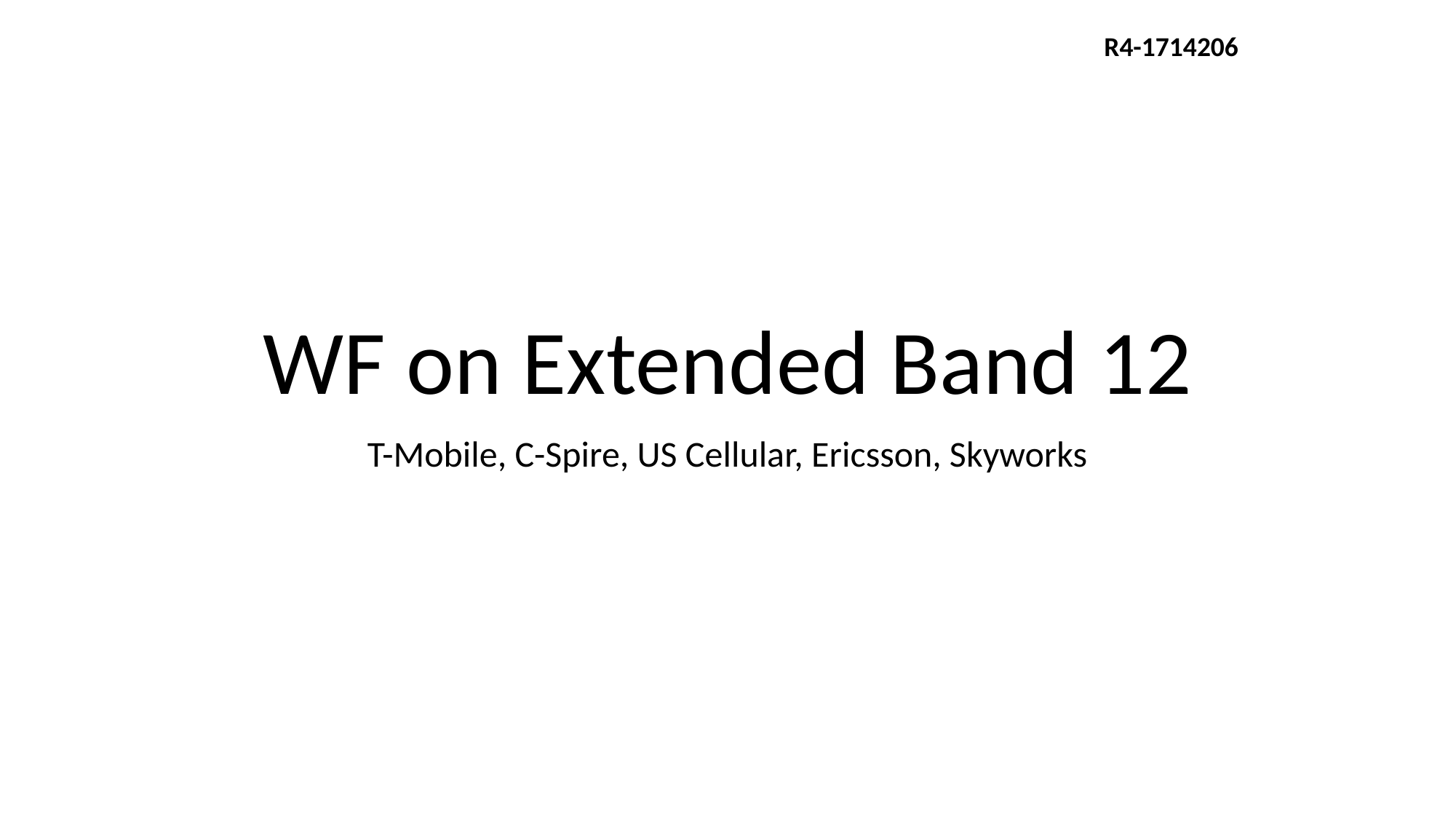

R4-1714206
# WF on Extended Band 12
T-Mobile, C-Spire, US Cellular, Ericsson, Skyworks